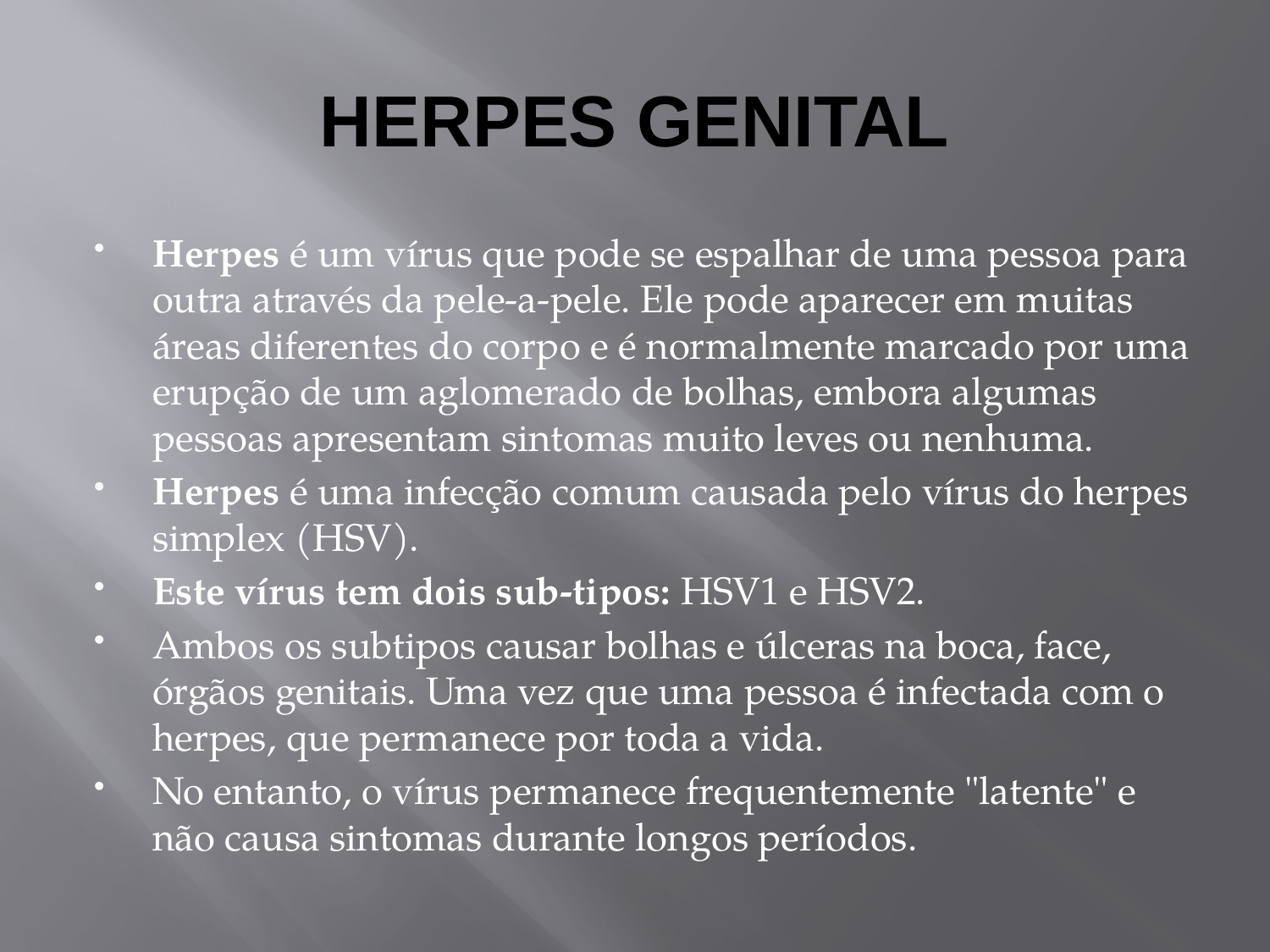

# HERPES GENITAL
Herpes é um vírus que pode se espalhar de uma pessoa para outra através da pele-a-pele. Ele pode aparecer em muitas áreas diferentes do corpo e é normalmente marcado por uma erupção de um aglomerado de bolhas, embora algumas pessoas apresentam sintomas muito leves ou nenhuma.
Herpes é uma infecção comum causada pelo vírus do herpes simplex (HSV).
Este vírus tem dois sub-tipos: HSV1 e HSV2.
Ambos os subtipos causar bolhas e úlceras na boca, face, órgãos genitais. Uma vez que uma pessoa é infectada com o herpes, que permanece por toda a vida.
No entanto, o vírus permanece frequentemente "latente" e não causa sintomas durante longos períodos.